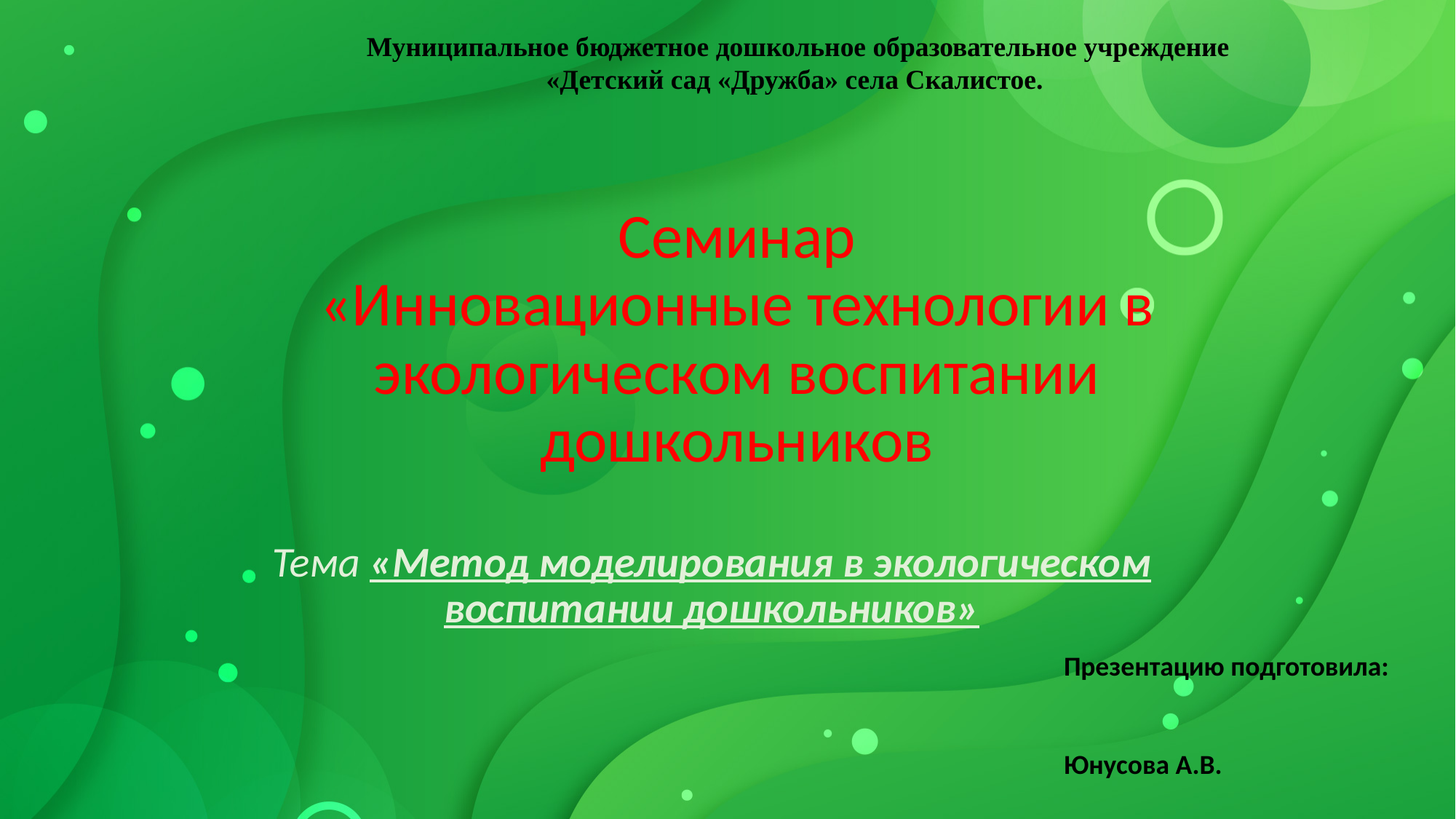

Муниципальное бюджетное дошкольное образовательное учреждение «Детский сад «Дружба» села Скалистое.
# Семинар «Инновационные технологии в экологическом воспитании дошкольников
Тема «Метод моделирования в экологическом воспитании дошкольников»
Презентацию подготовила:                                                                                                   Юнусова А.В.